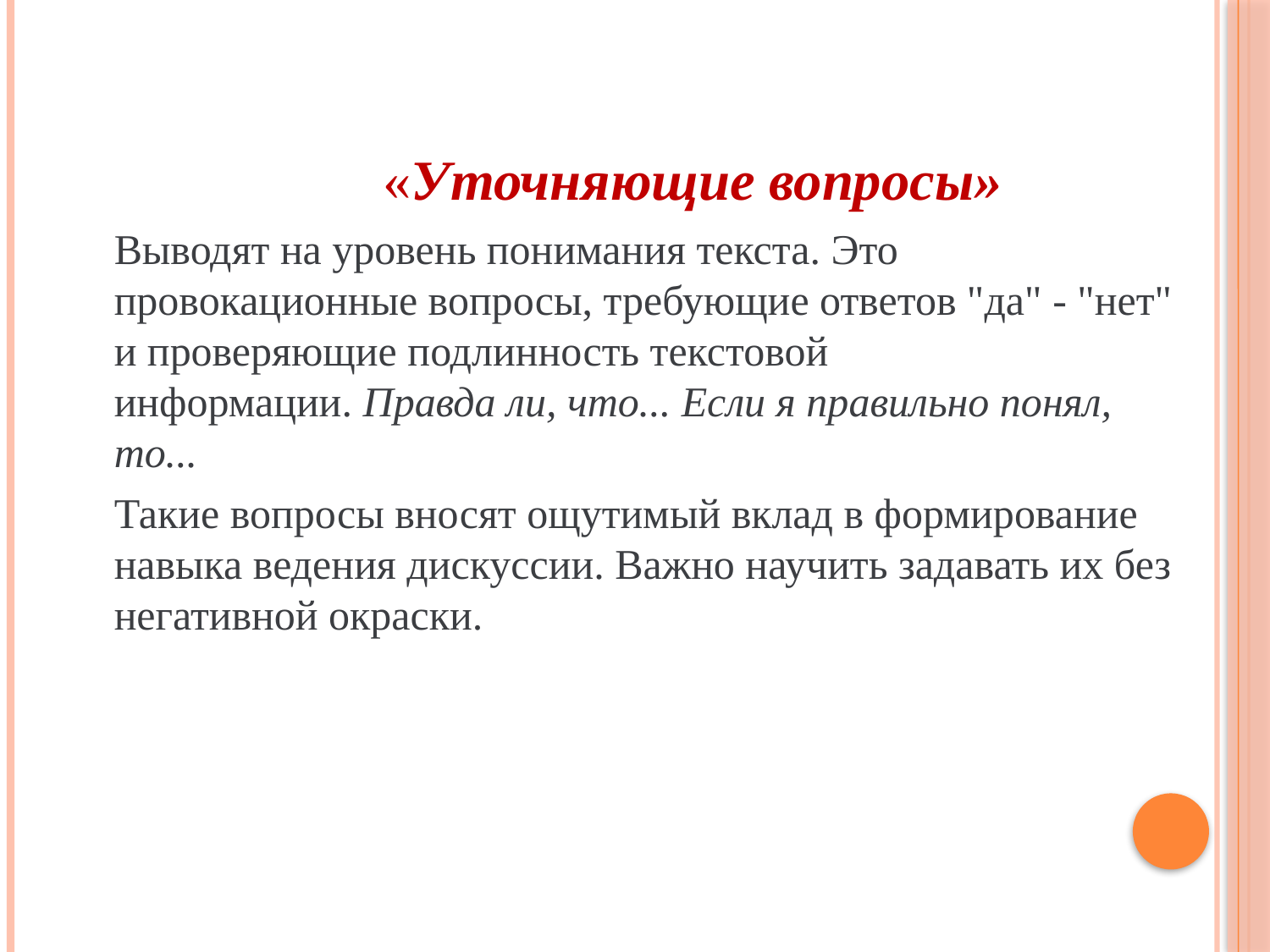

#
                             «Уточняющие вопросы»
	Выводят на уровень понимания текста. Это провокационные вопросы, требующие ответов "да" - "нет" и проверяющие подлинность текстовой информации. Правда ли, что... Если я правильно понял, то...
	Такие вопросы вносят ощутимый вклад в формирование навыка ведения дискуссии. Важно научить задавать их без негативной окраски.